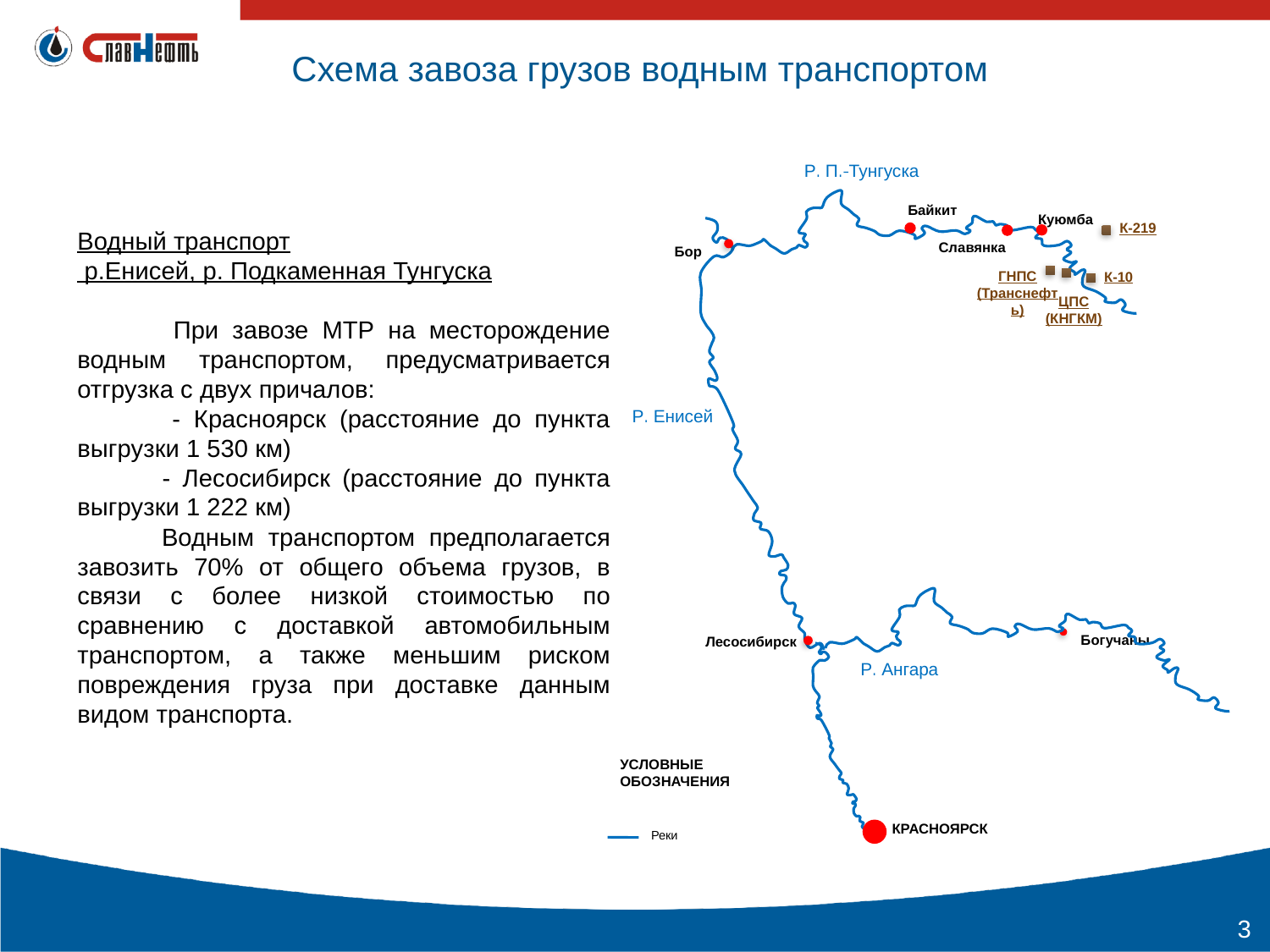

Схема завоза грузов водным транспортом
Р. П.-Тунгуска

Байкит
Куюмба
К-219

Водный транспорт
 р.Енисей, р. Подкаменная Тунгуска

       При завозе МТР на месторождение водным транспортом, предусматривается отгрузка с двух причалов:
       - Красноярск (расстояние до пункта выгрузки 1 530 км)
       - Лесосибирск (расстояние до пункта выгрузки 1 222 км)
      Водным транспортом предполагается завозить 70% от общего объема грузов, в связи с более низкой стоимостью по сравнению с доставкой автомобильным транспортом, а также меньшим риском повреждения груза при доставке данным видом транспорта.

Славянка
Бор

ГНПС (Транснефть)
К-10

ЦПС (КНГКМ)
Р. Енисей

Лесосибирск
Богучаны

Р. Ангара
УСЛОВНЫЕ ОБОЗНАЧЕНИЯ
КРАСНОЯРСК
Реки

3